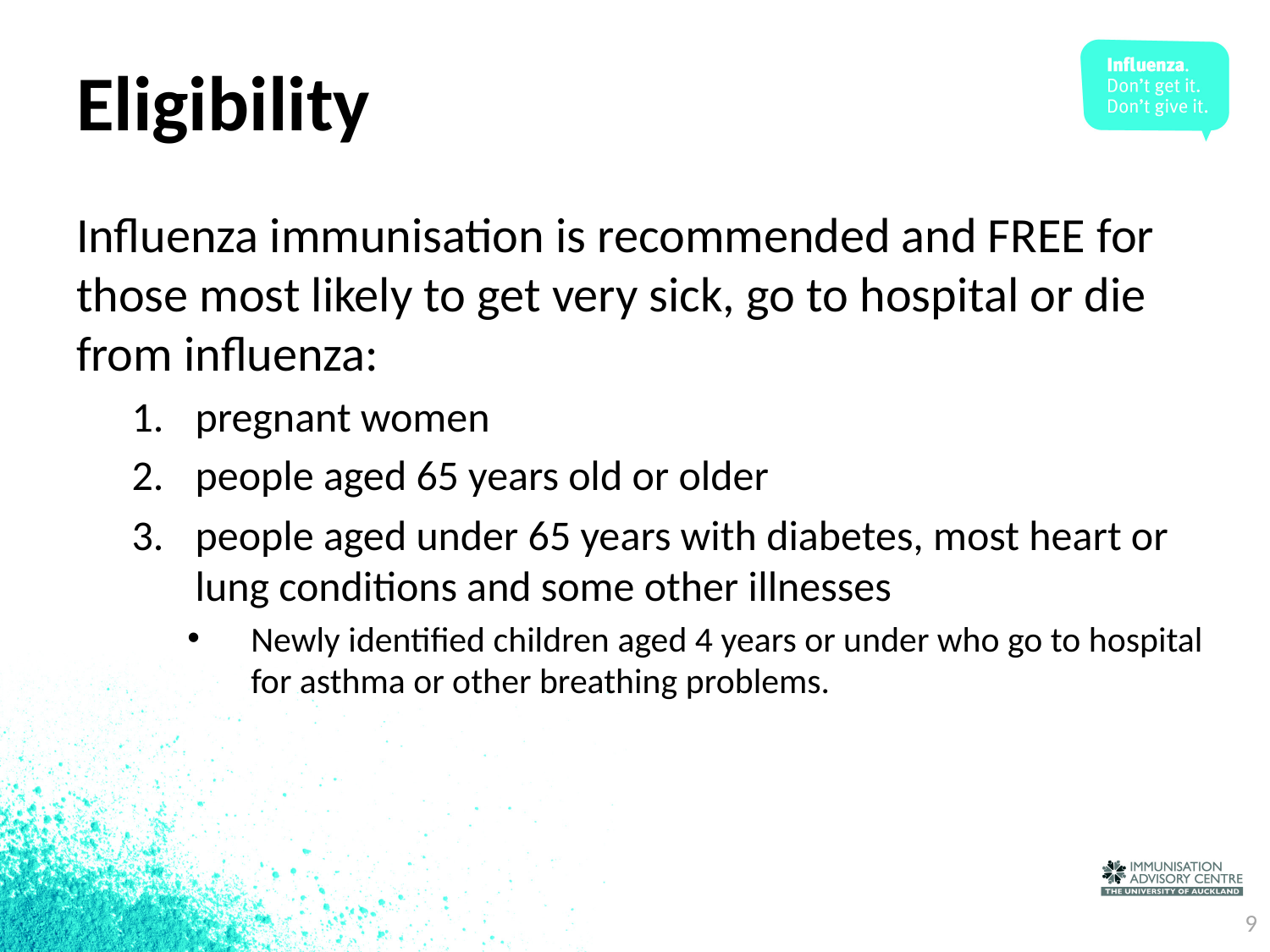

# Eligibility
Influenza immunisation is recommended and FREE for those most likely to get very sick, go to hospital or die from influenza:
pregnant women
people aged 65 years old or older
people aged under 65 years with diabetes, most heart or lung conditions and some other illnesses
Newly identified children aged 4 years or under who go to hospital for asthma or other breathing problems.

9